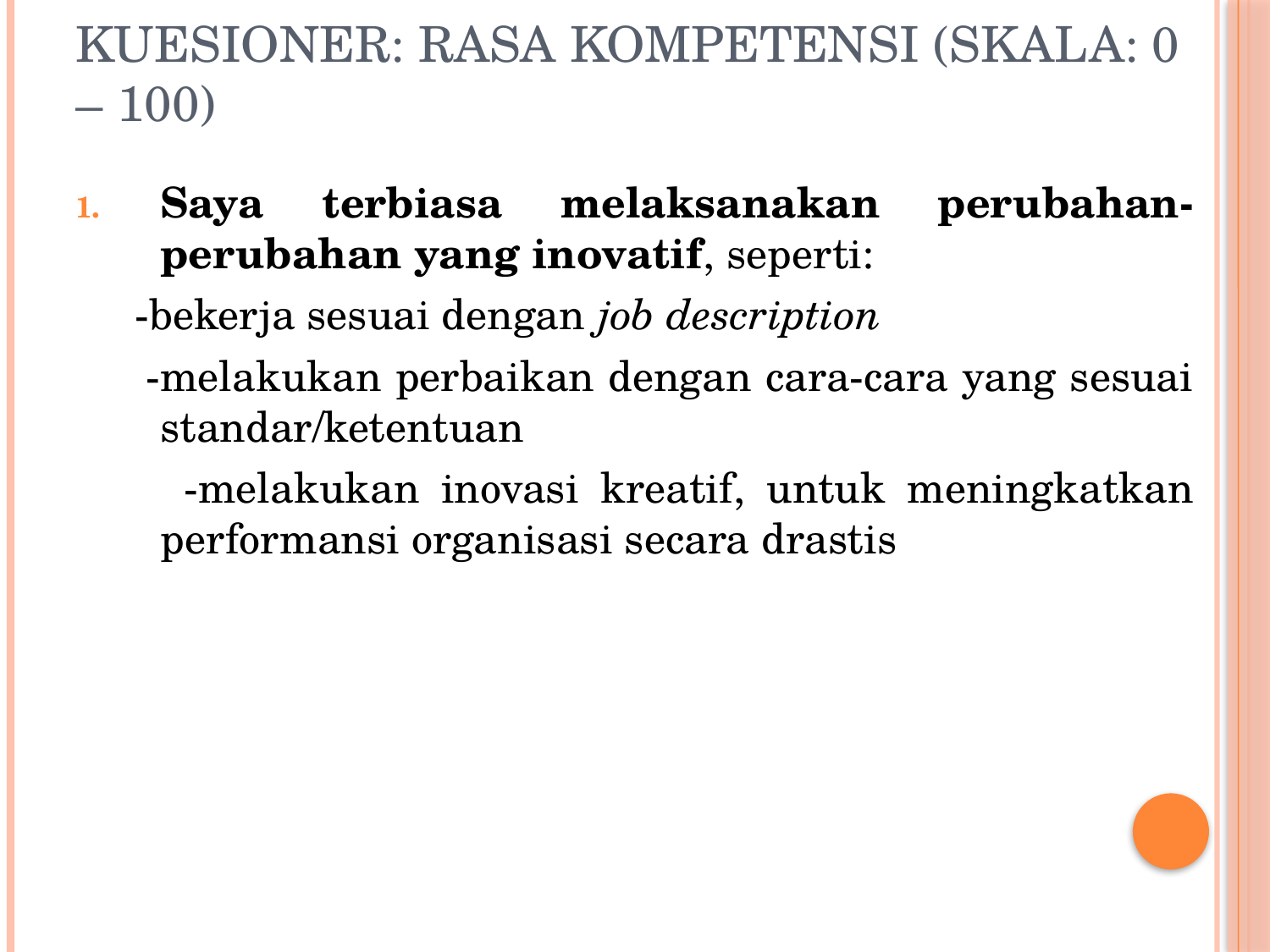

# Kuesioner: Rasa Kompetensi (Skala: 0 – 100)
Saya terbiasa melaksanakan perubahan-perubahan yang inovatif, seperti:
     -bekerja sesuai dengan job description
     -melakukan perbaikan dengan cara-cara yang sesuai standar/ketentuan
     -melakukan inovasi kreatif, untuk meningkatkan performansi organisasi secara drastis